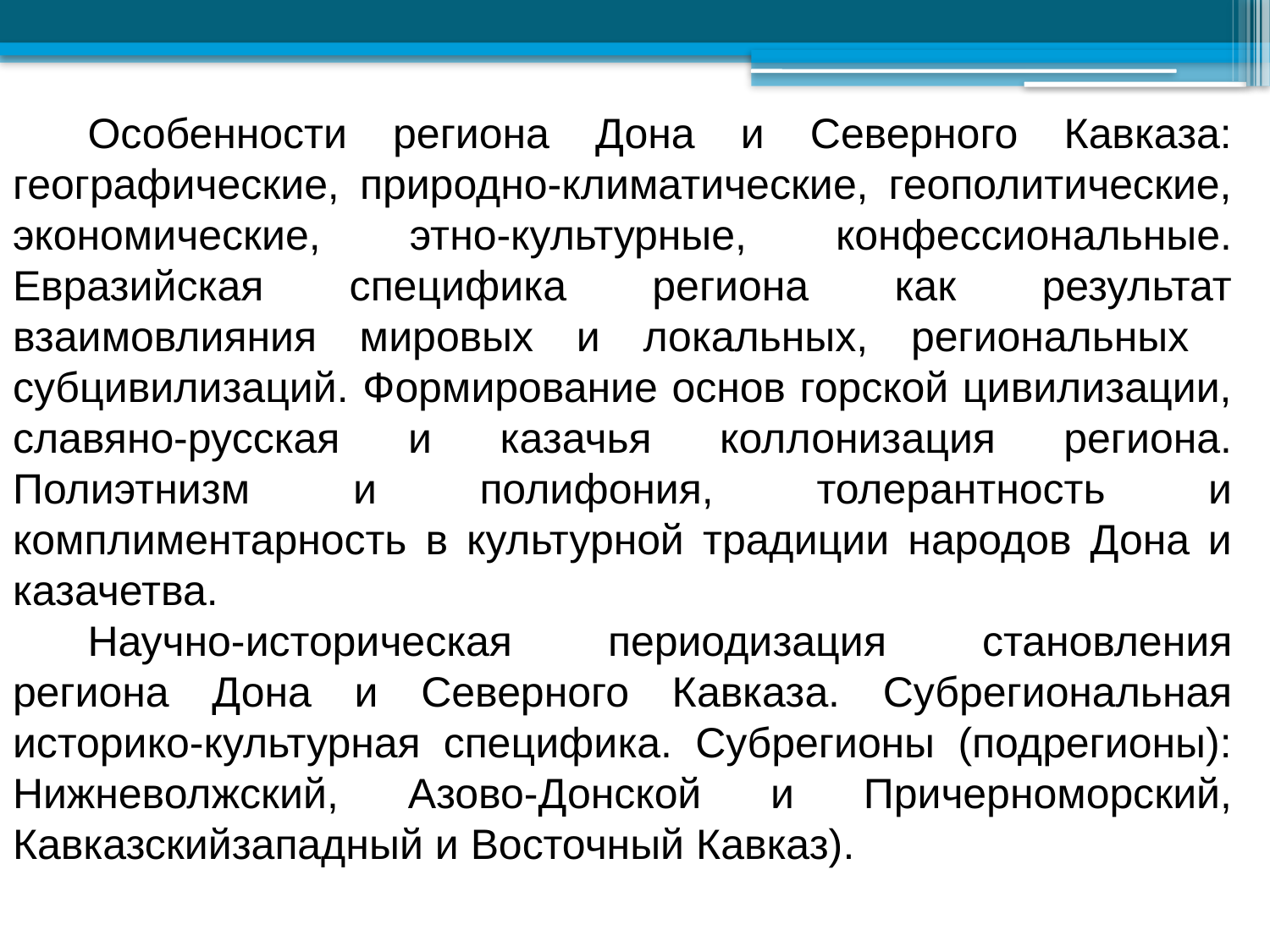

#
Особенности региона Дона и Северного Кавказа: географические, природно-климатические, геополитические, экономические, этно-культурные, конфессиональные. Евразийская специфика региона как результат взаимовлияния мировых и локальных, региональных  субцивилизаций. Формирование основ горской цивилизации, славяно-русская и казачья коллонизация региона. Полиэтнизм и полифония, толерантность и комплиментарность в культурной традиции народов Дона и казачетва.
Научно-историческая периодизация становления региона Дона и Северного Кавказа. Субрегиональная историко-культурная специфика. Субрегионы (подрегионы): Нижневолжский, Азово-Донской и Причерноморский, Кавказскийзападный и Восточный Кавказ).